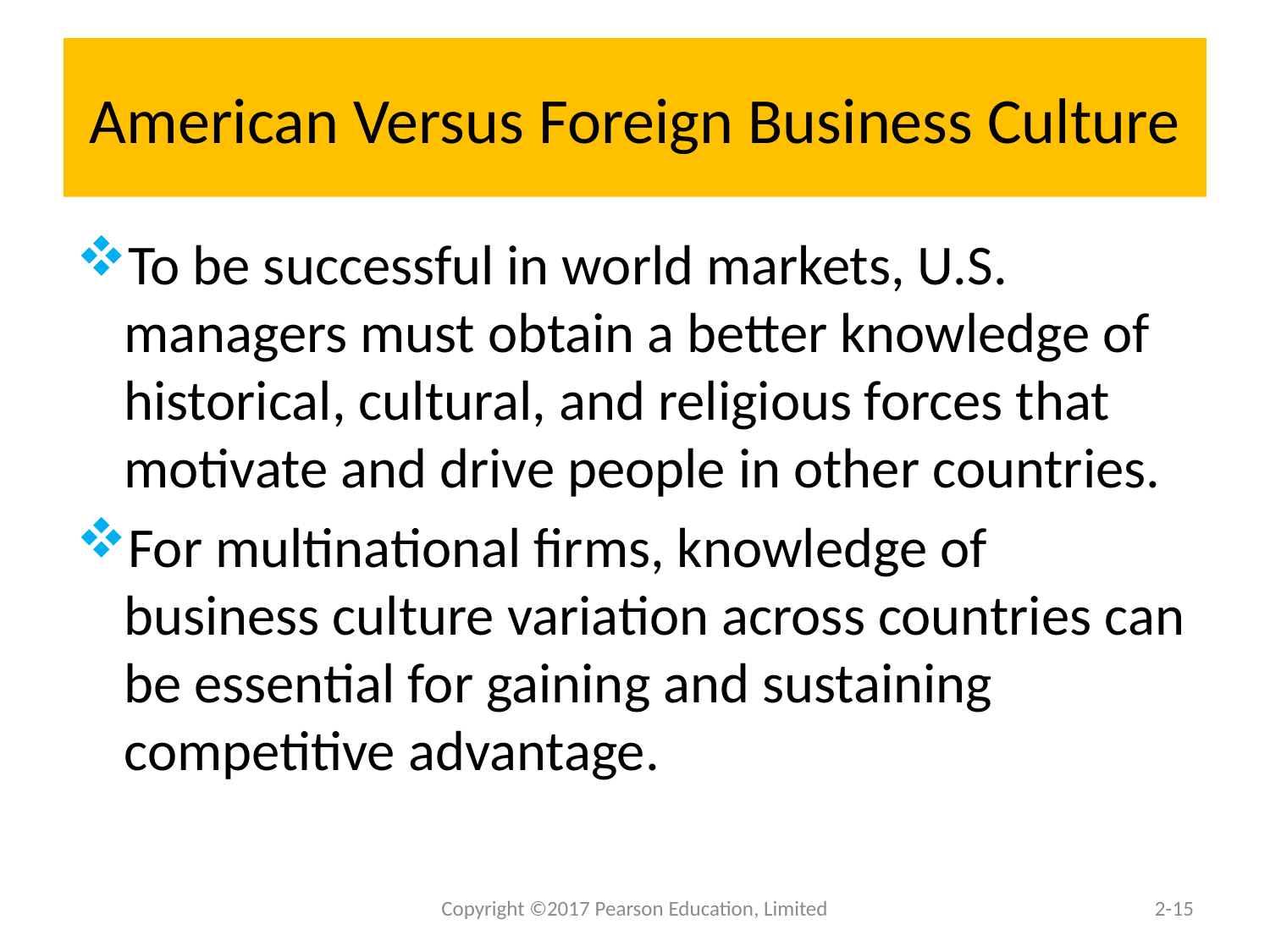

# American Versus Foreign Business Culture
To be successful in world markets, U.S. managers must obtain a better knowledge of historical, cultural, and religious forces that motivate and drive people in other countries.
For multinational firms, knowledge of business culture variation across countries can be essential for gaining and sustaining competitive advantage.
Copyright ©2017 Pearson Education, Limited
2-15